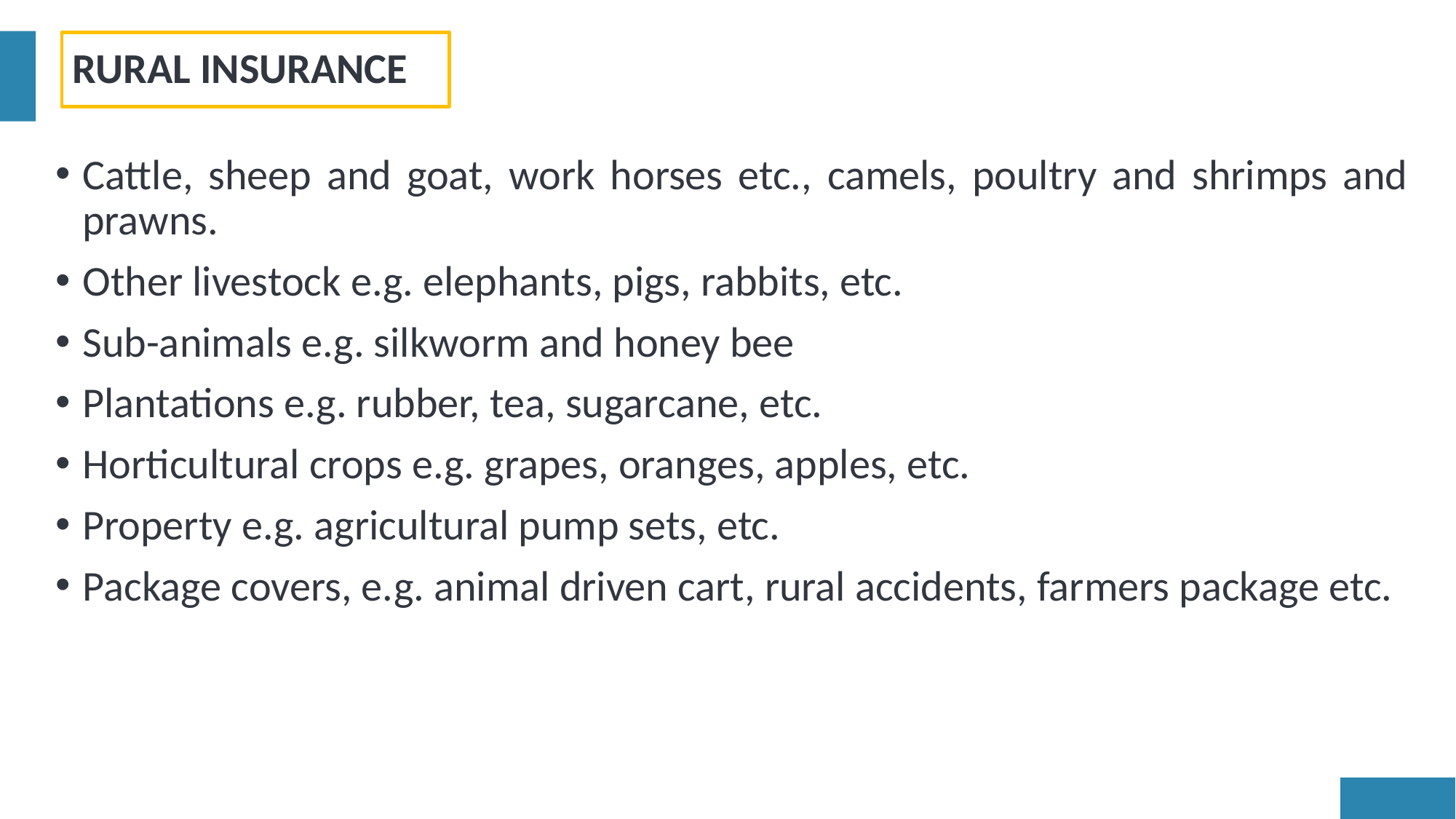

# RURAL INSURANCE
Cattle, sheep and goat, work horses etc., camels, poultry and shrimps and prawns.
Other livestock e.g. elephants, pigs, rabbits, etc.
Sub-animals e.g. silkworm and honey bee
Plantations e.g. rubber, tea, sugarcane, etc.
Horticultural crops e.g. grapes, oranges, apples, etc.
Property e.g. agricultural pump sets, etc.
Package covers, e.g. animal driven cart, rural accidents, farmers package etc.